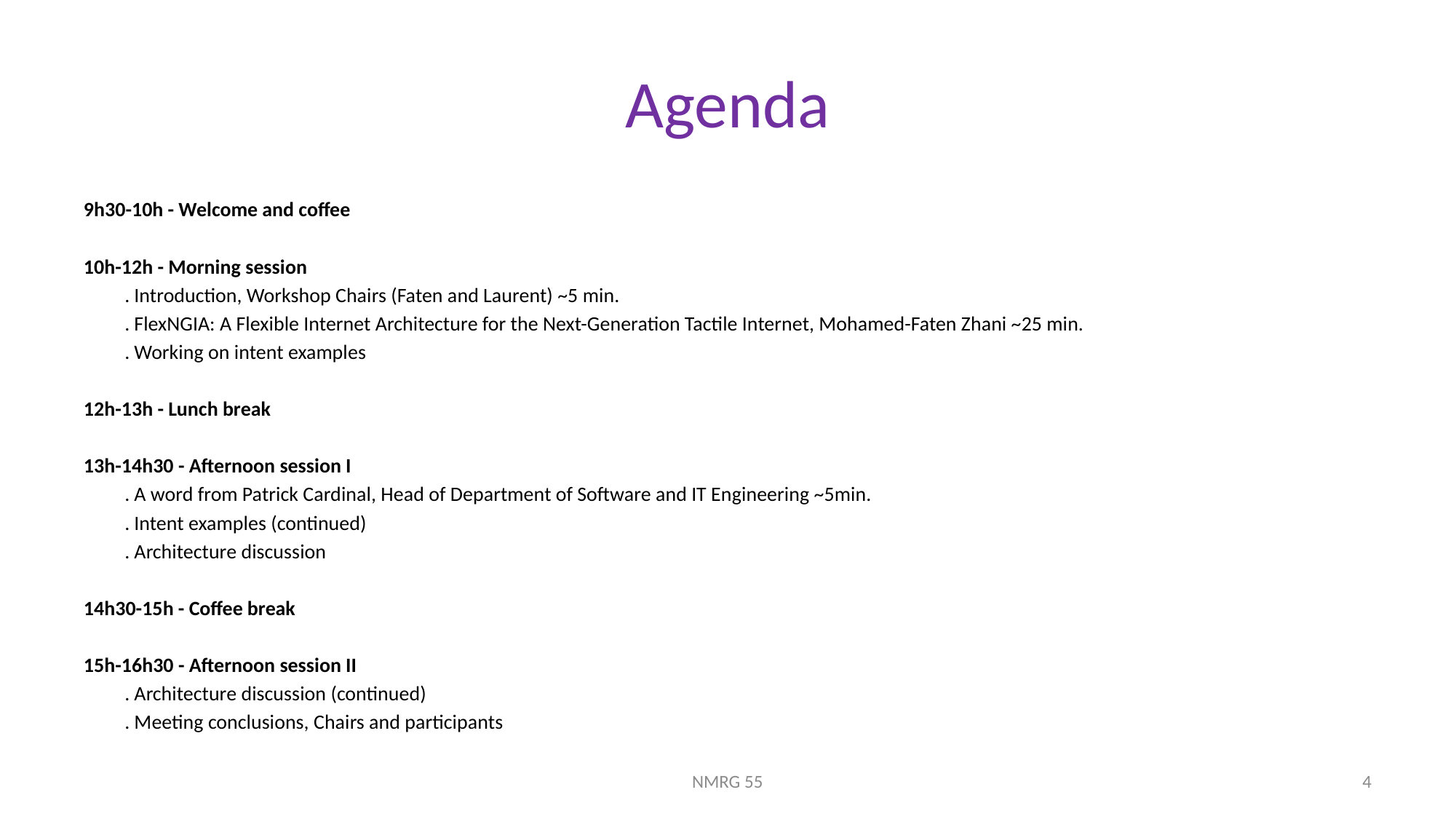

# Agenda
9h30-10h - Welcome and coffee

10h-12h - Morning session
         . Introduction, Workshop Chairs (Faten and Laurent) ~5 min.
         . FlexNGIA: A Flexible Internet Architecture for the Next-Generation Tactile Internet, Mohamed-Faten Zhani ~25 min.
         . Working on intent examples

12h-13h - Lunch break

13h-14h30 - Afternoon session I
         . A word from Patrick Cardinal, Head of Department of Software and IT Engineering ~5min.
         . Intent examples (continued)
         . Architecture discussion

14h30-15h - Coffee break

15h-16h30 - Afternoon session II
         . Architecture discussion (continued)
         . Meeting conclusions, Chairs and participants
NMRG 55
4